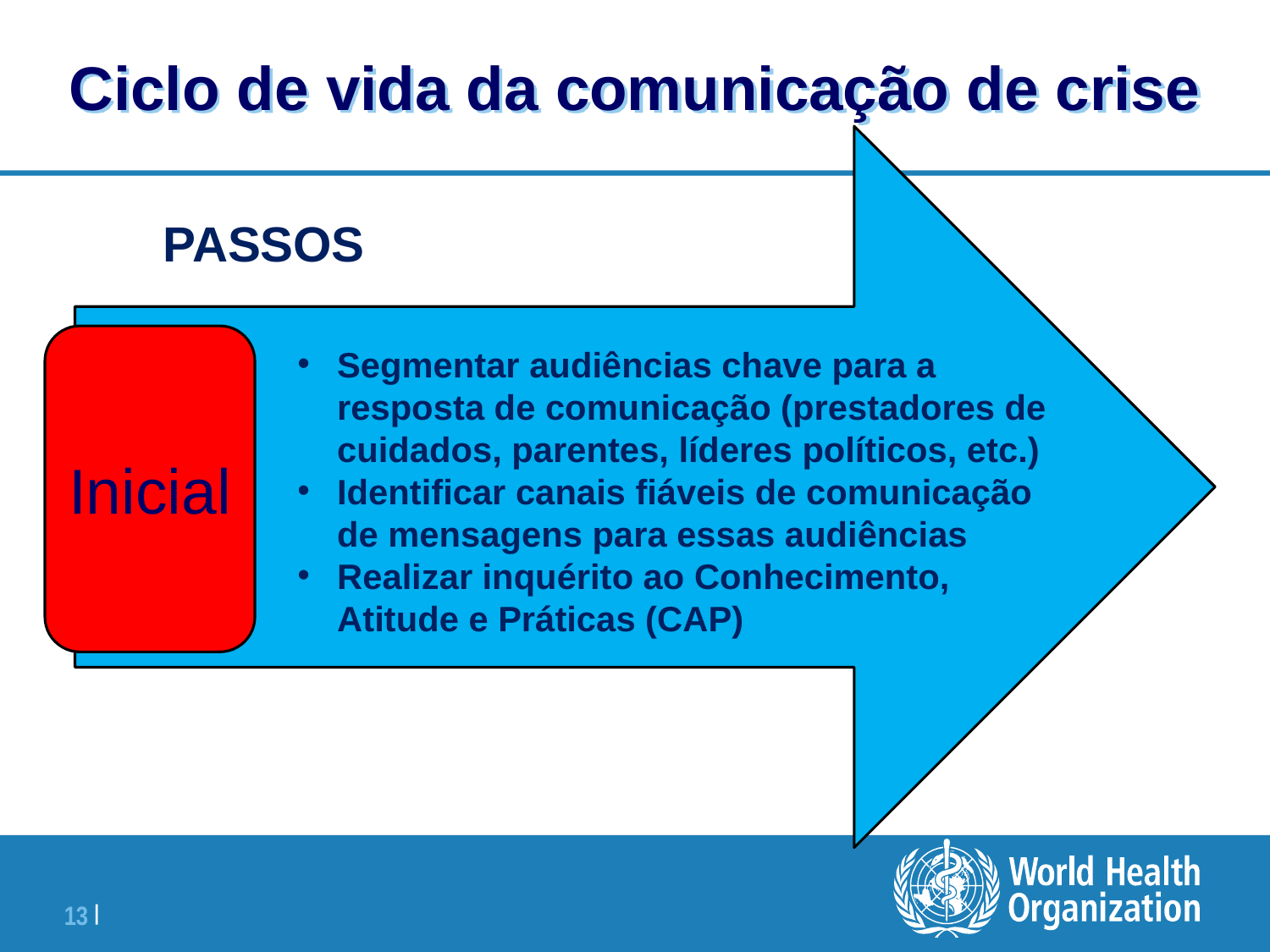

# Ciclo de vida da comunicação de crise

PASSOS
Inicial
Segmentar audiências chave para a resposta de comunicação (prestadores de cuidados, parentes, líderes políticos, etc.)
Identificar canais fiáveis de comunicação de mensagens para essas audiências
Realizar inquérito ao Conhecimento, Atitude e Práticas (CAP)